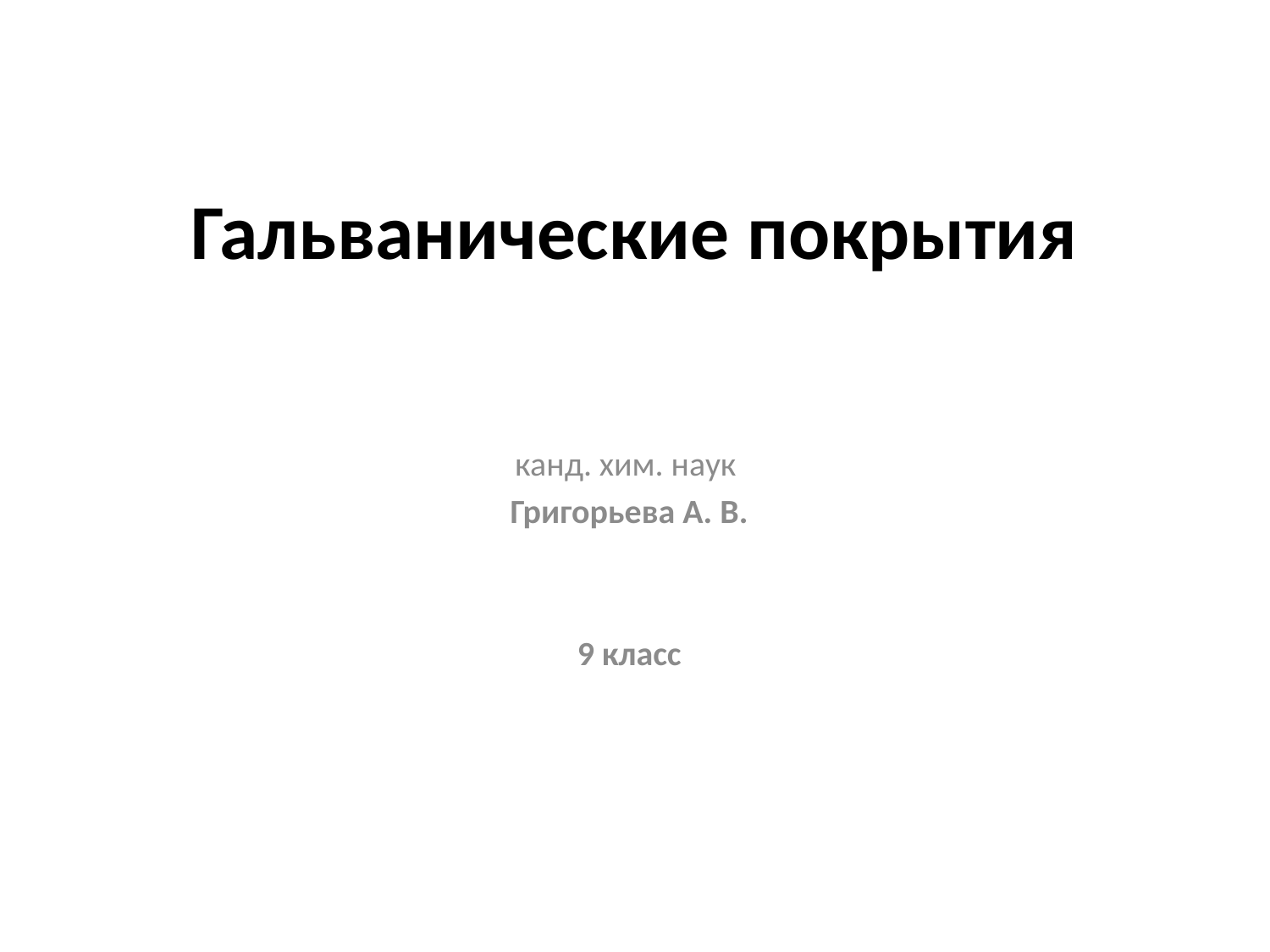

# Гальванические покрытия
канд. хим. наук
Григорьева А. В.

9 класс